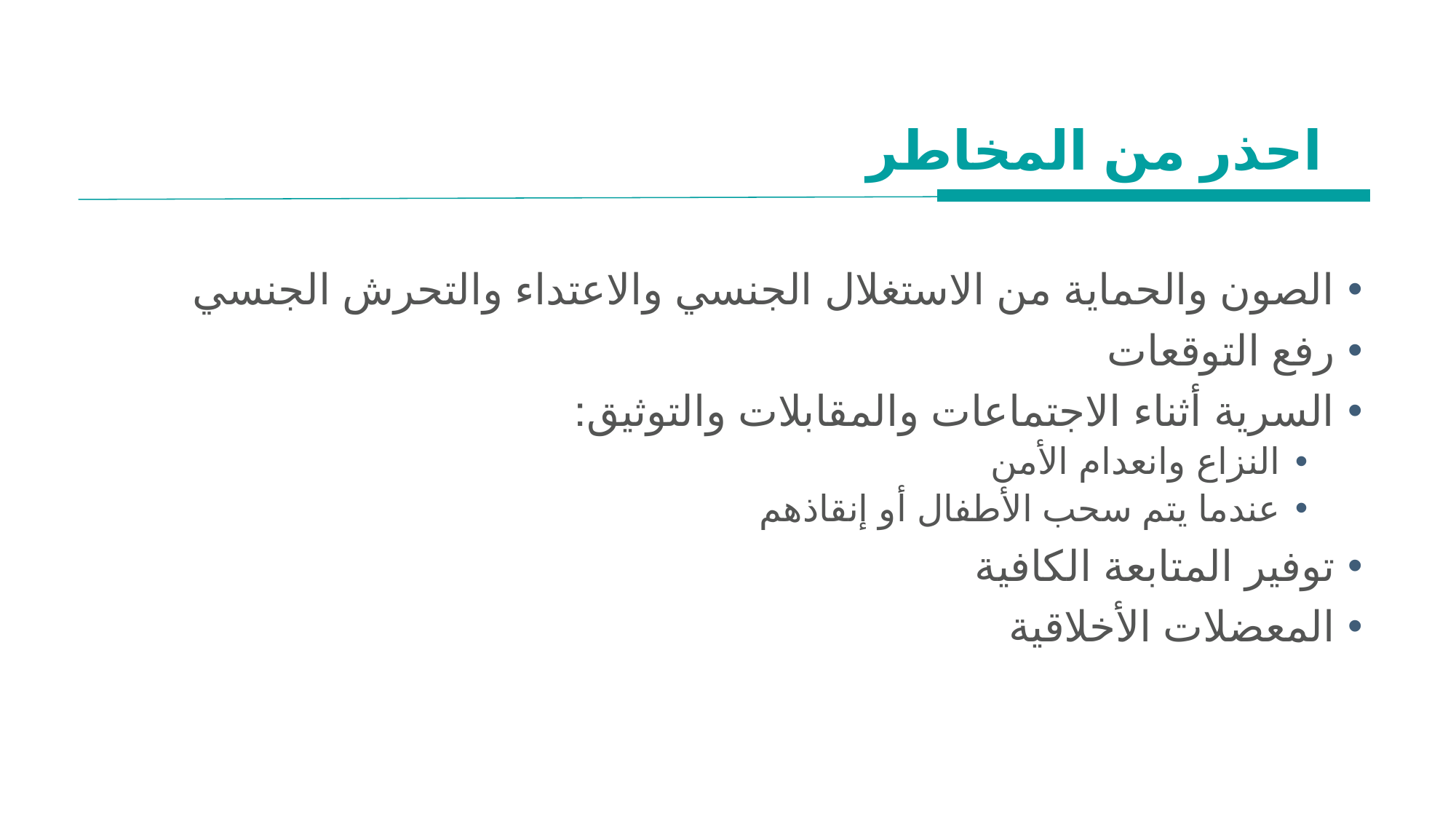

# احذر من المخاطر
الصون والحماية من الاستغلال الجنسي والاعتداء والتحرش الجنسي
رفع التوقعات
السرية أثناء الاجتماعات والمقابلات والتوثيق:
النزاع وانعدام الأمن
عندما يتم سحب الأطفال أو إنقاذهم
توفير المتابعة الكافية
المعضلات الأخلاقية